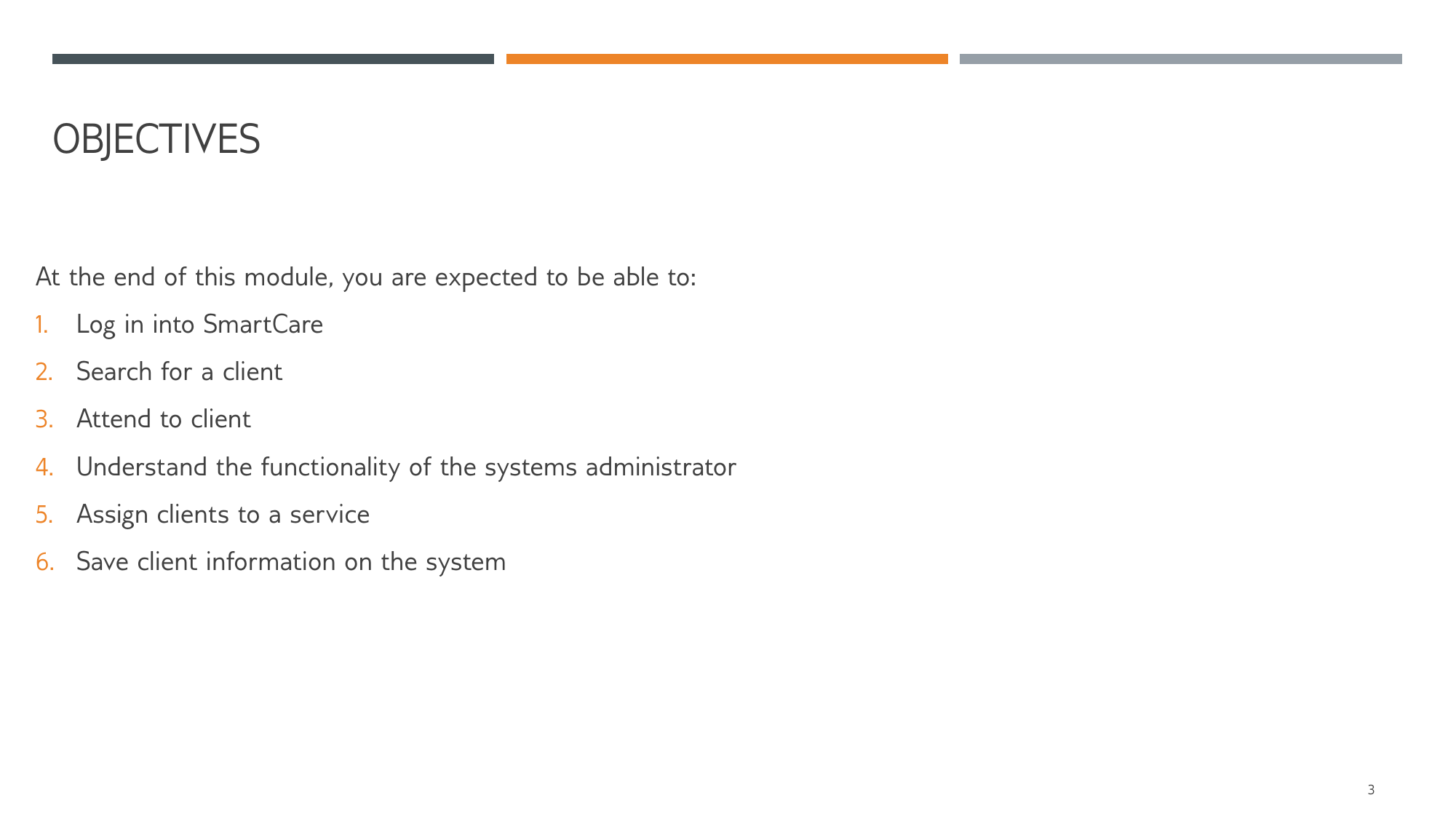

# objectives
At the end of this module, you are expected to be able to:
Log in into SmartCare
Search for a client
Attend to client
Understand the functionality of the systems administrator
Assign clients to a service
Save client information on the system

3